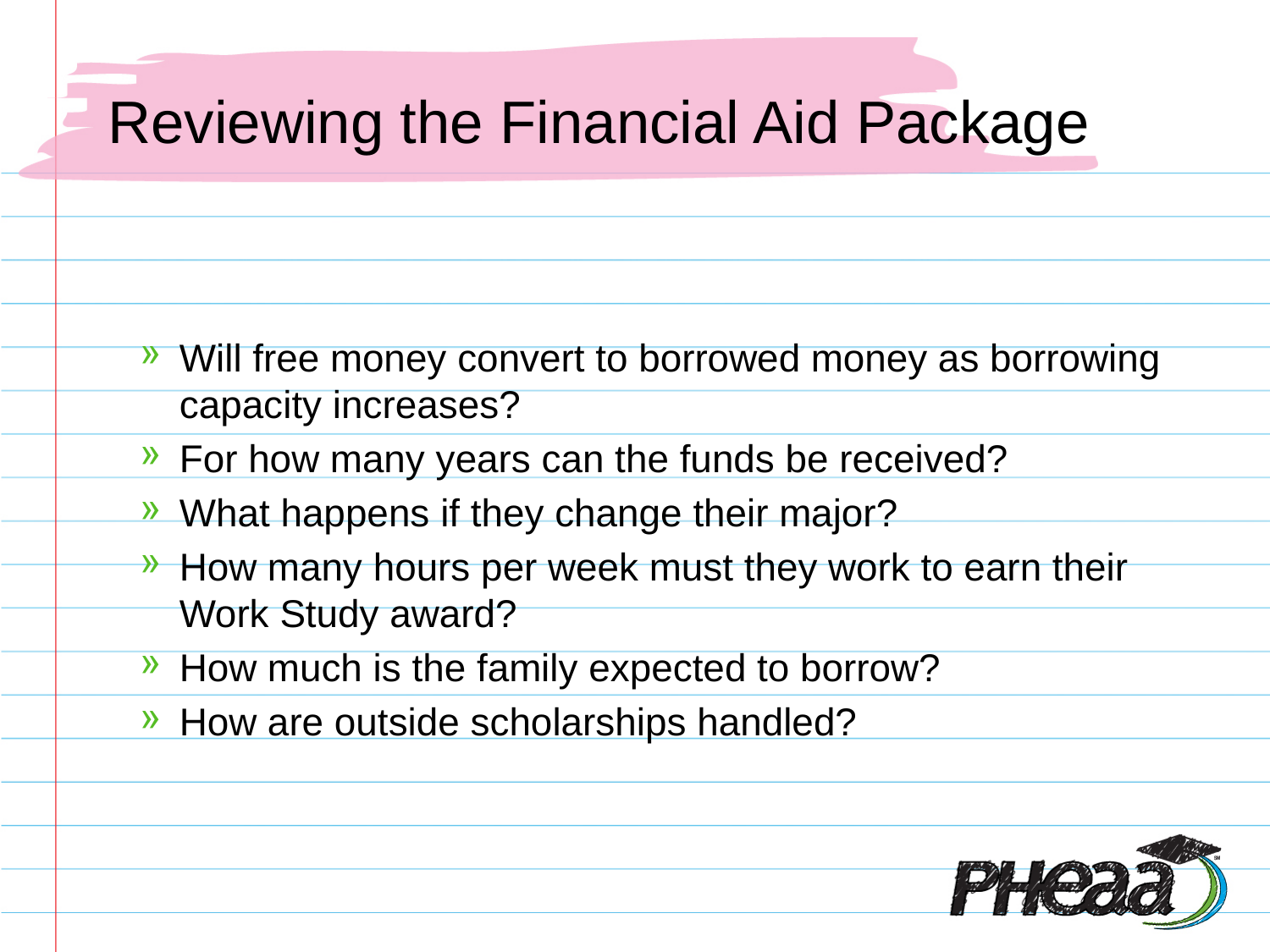

# Reviewing the Financial Aid Package

Will free money convert to borrowed money as borrowing capacity increases?
For how many years can the funds be received?
What happens if they change their major?
How many hours per week must they work to earn their Work Study award?
How much is the family expected to borrow?
How are outside scholarships handled?